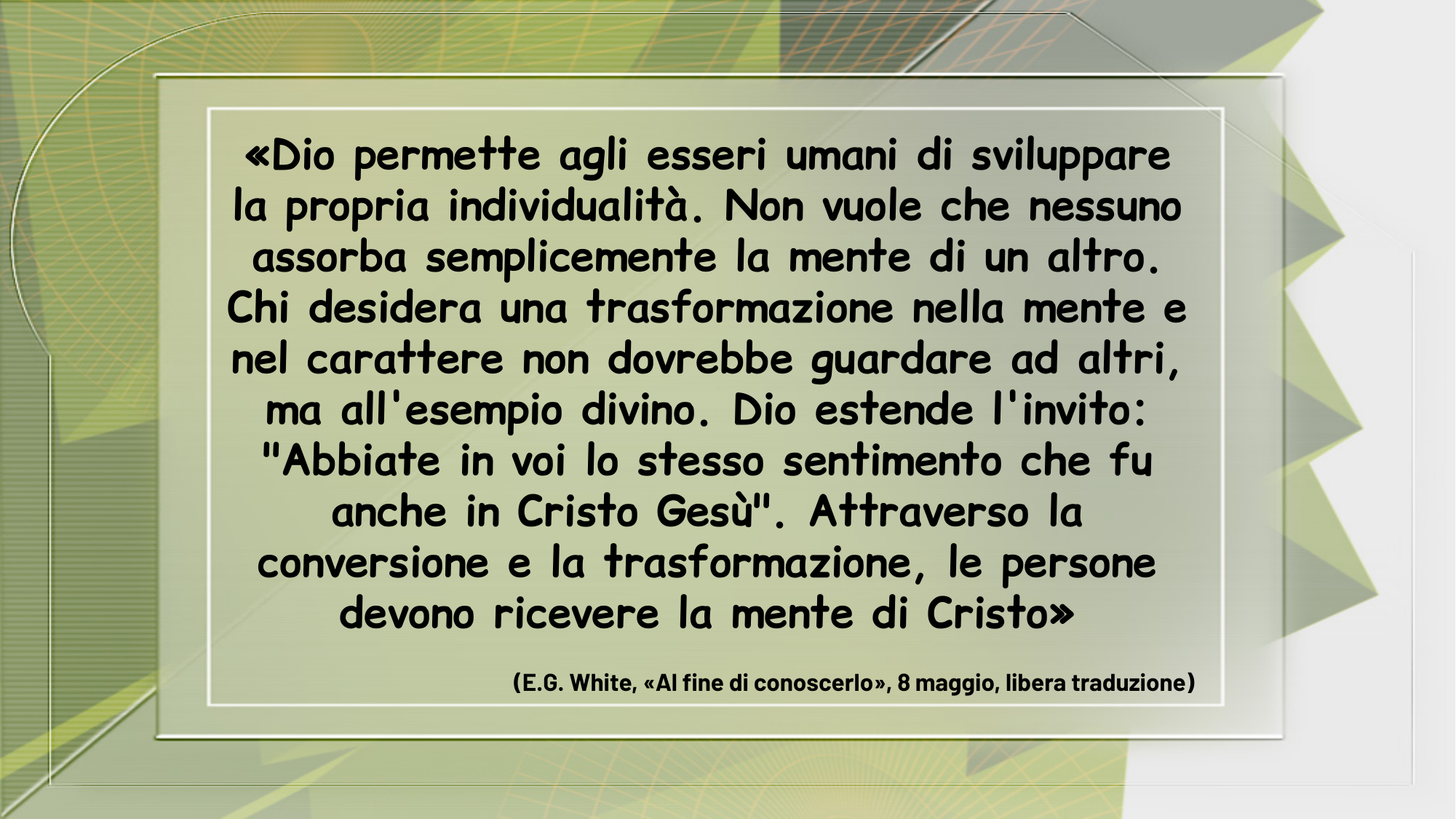

«Dio permette agli esseri umani di sviluppare la propria individualità. Non vuole che nessuno assorba semplicemente la mente di un altro. Chi desidera una trasformazione nella mente e nel carattere non dovrebbe guardare ad altri, ma all'esempio divino. Dio estende l'invito: "Abbiate in voi lo stesso sentimento che fu anche in Cristo Gesù". Attraverso la conversione e la trasformazione, le persone devono ricevere la mente di Cristo»
(E.G. White, «Al fine di conoscerlo», 8 maggio, libera traduzione)